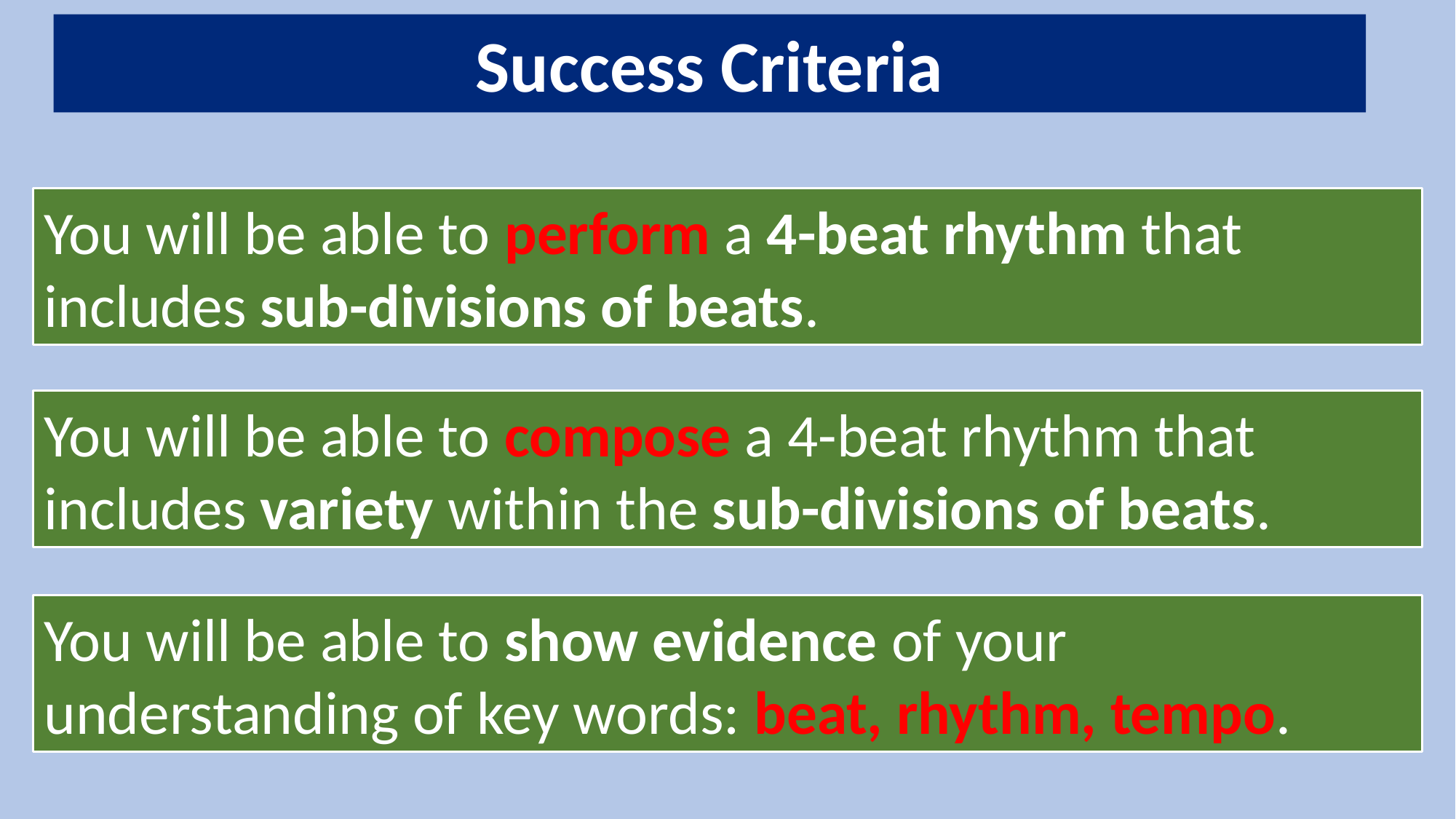

Success Criteria
You will be able to perform a 4-beat rhythm that includes sub-divisions of beats.
You will be able to compose a 4-beat rhythm that includes variety within the sub-divisions of beats.
You will be able to show evidence of your understanding of key words: beat, rhythm, tempo.